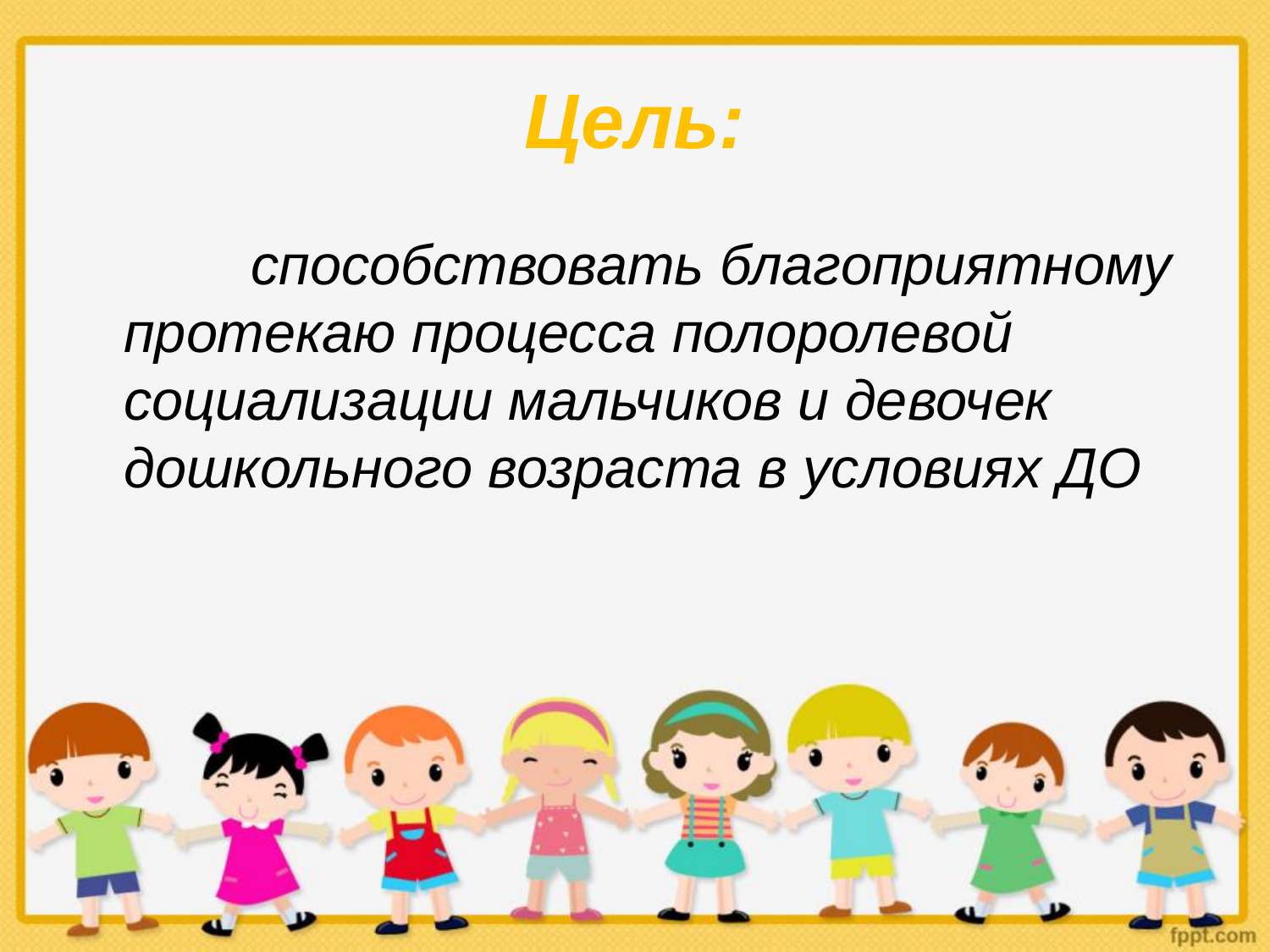

# Цель:
		способствовать благоприятному протекаю процесса полоролевой социализации мальчиков и девочек дошкольного возраста в условиях ДО